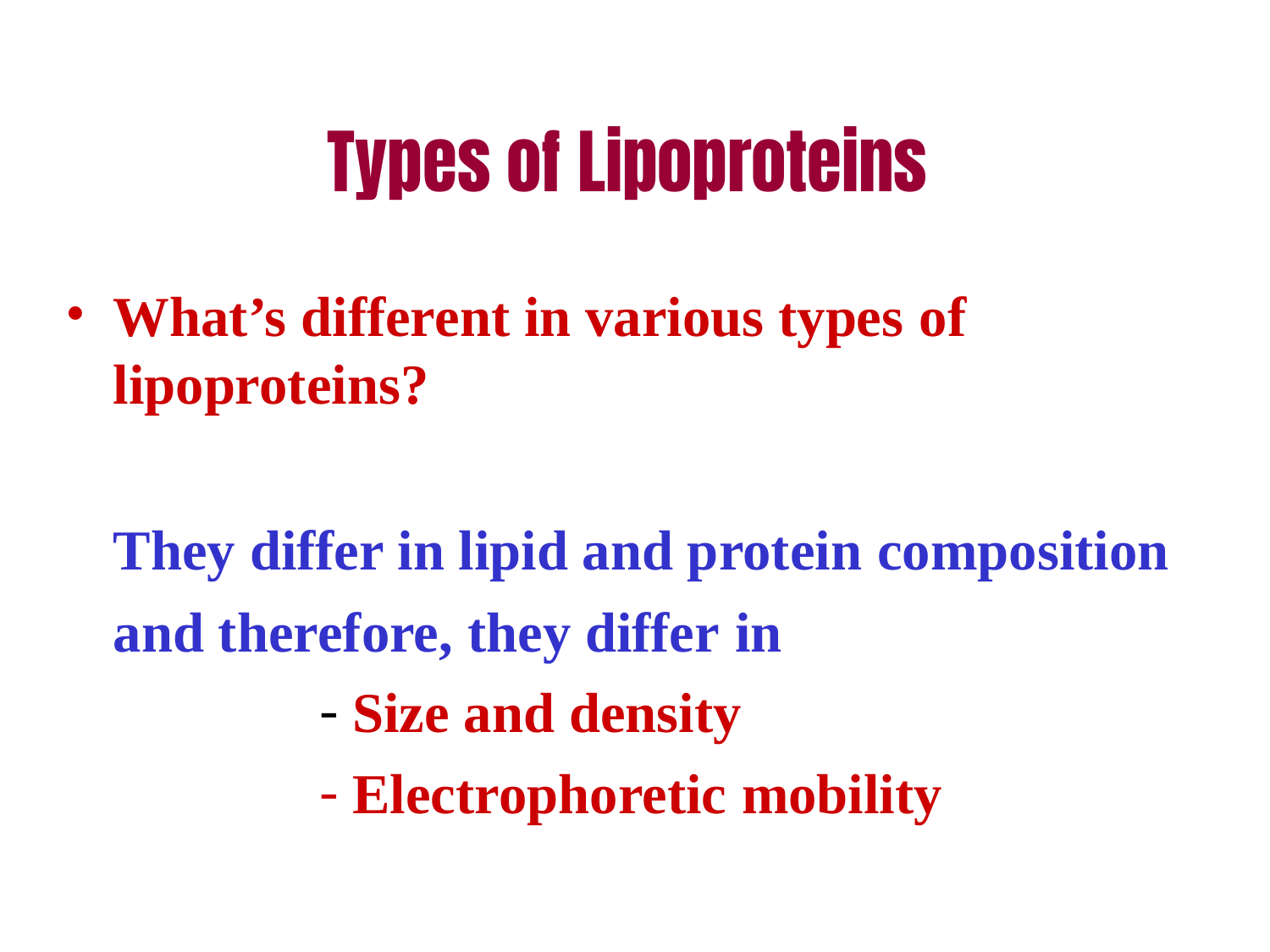

# Types of Lipoproteins
What’s different in various types of
lipoproteins?

They differ in lipid and protein composition
and therefore, they differ in
Size and density
Electrophoretic mobility